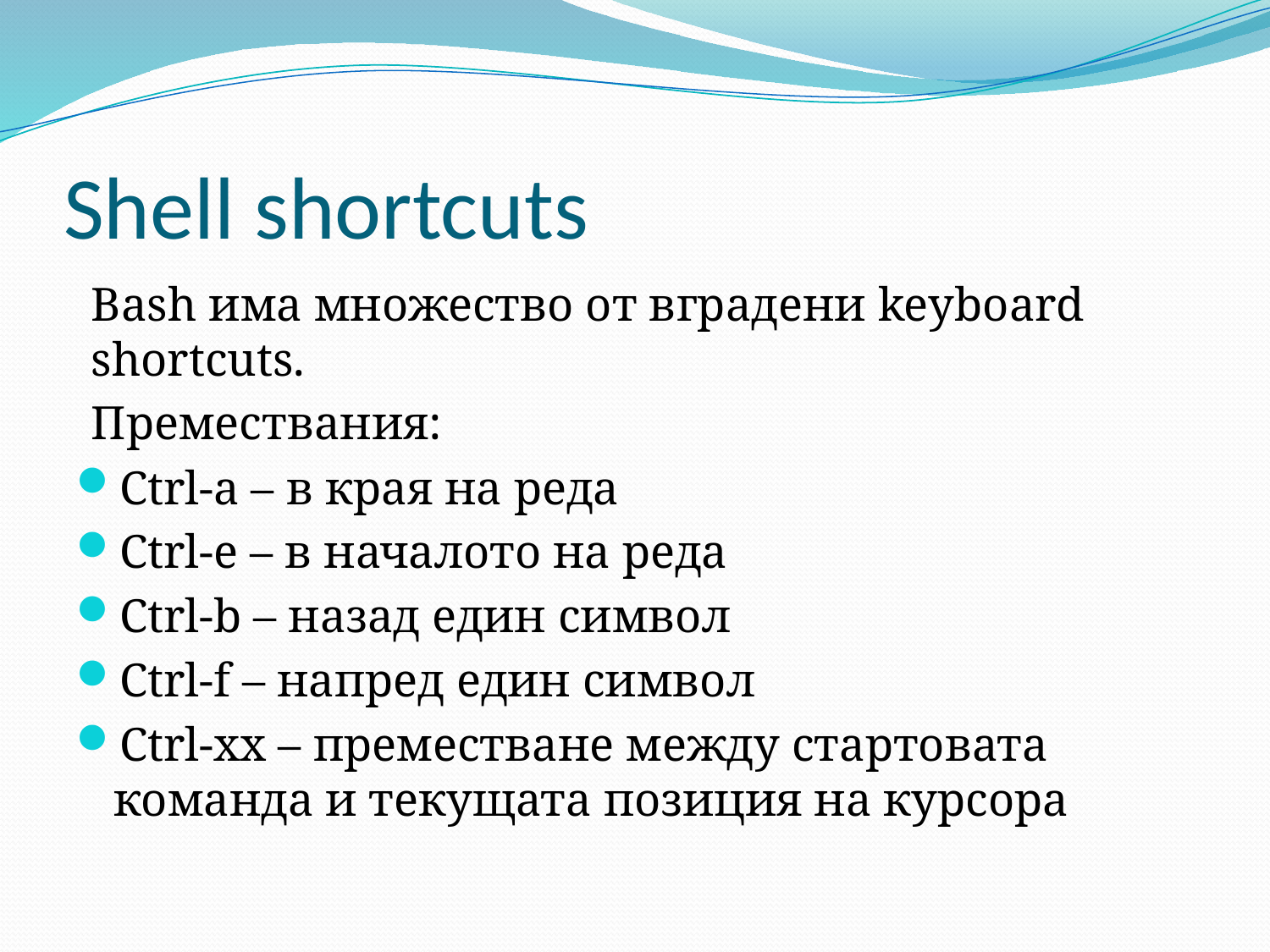

# Shell shortcuts
Bash има множество от вградени keyboard shortcuts.
Премествания:
Ctrl-a – в края на реда
Ctrl-e – в началото на реда
Ctrl-b – назад един символ
Ctrl-f – напред един символ
Ctrl-xx – преместване между стартовата команда и текущата позиция на курсора